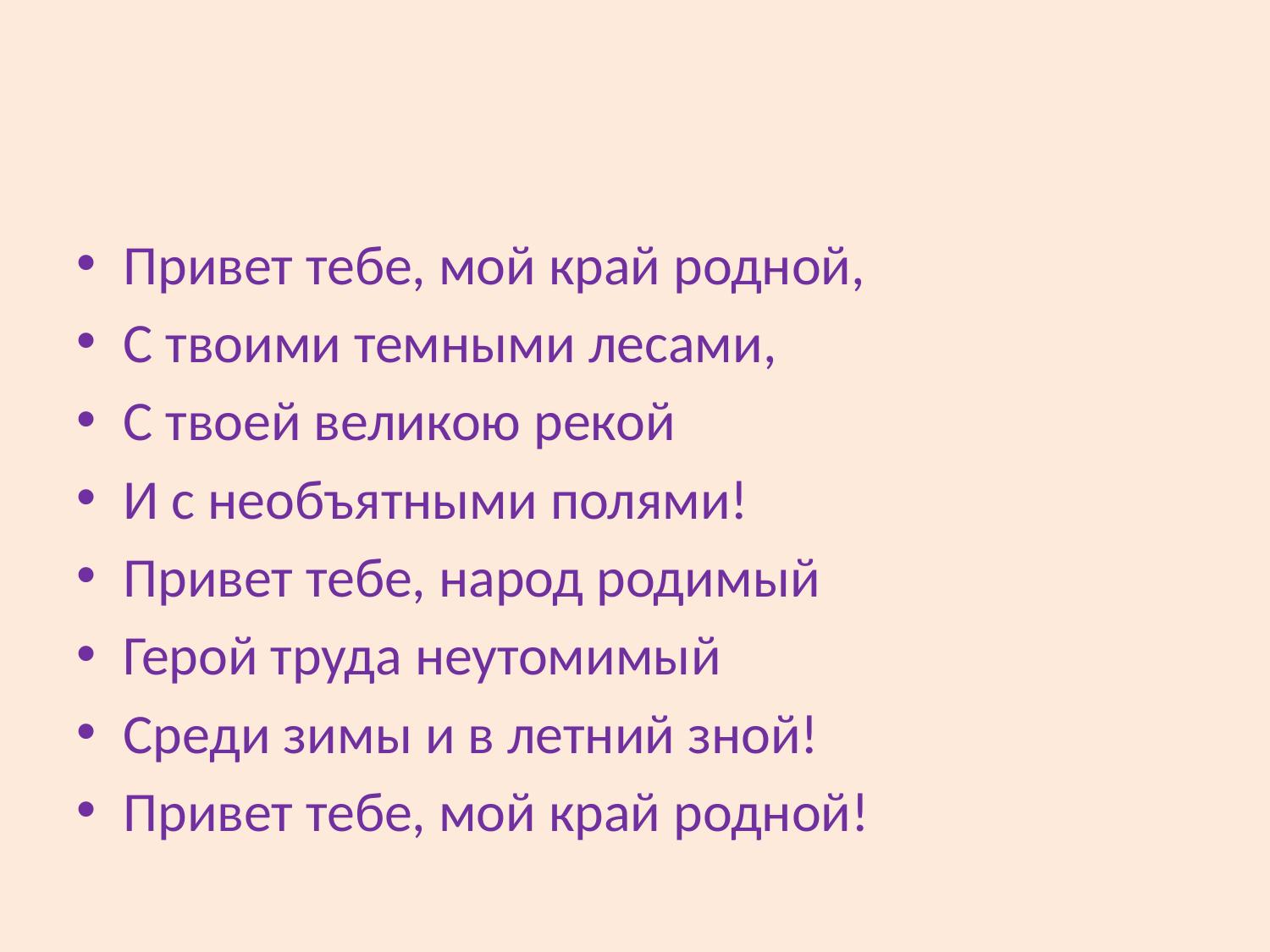

#
Привет тебе, мой край родной,
С твоими темными лесами,
С твоей великою рекой
И с необъятными полями!
Привет тебе, народ родимый
Герой труда неутомимый
Среди зимы и в летний зной!
Привет тебе, мой край родной!